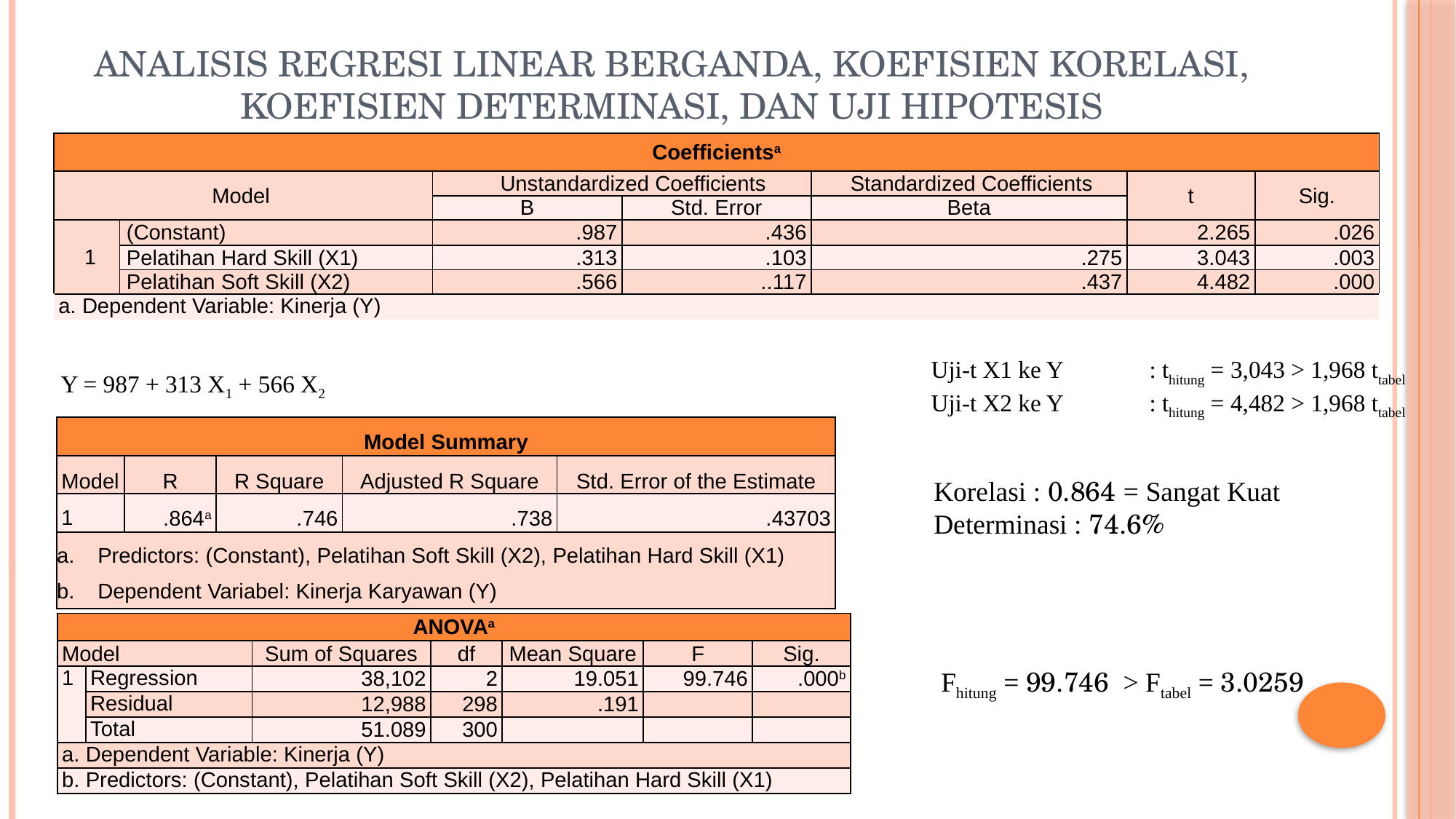

# Analisis Regresi Linear Berganda, Koefisien Korelasi, Koefisien Determinasi, dan Uji Hipotesis
| Coefficientsa |  |  |  |  |  |  |
| --- | --- | --- | --- | --- | --- | --- |
| Model |  | Unstandardized Coefficients |  | Standardized Coefficients | t | Sig. |
|  |  | B | Std. Error | Beta |  |  |
| 1 | (Constant) | .987 | .436 |  | 2.265 | .026 |
|  | Pelatihan Hard Skill (X1) | .313 | .103 | .275 | 3.043 | .003 |
|  | Pelatihan Soft Skill (X2) | .566 | ..117 | .437 | 4.482 | .000 |
| a. Dependent Variable: Kinerja (Y) |  |  |  |  |  |  |
Uji-t X1 ke Y	: thitung = 3,043 > 1,968 ttabel
Uji-t X2 ke Y	: thitung = 4,482 > 1,968 ttabel
Y = 987 + 313 X1 + 566 X2
| Model Summary |  |  |  |  |
| --- | --- | --- | --- | --- |
| Model | R | R Square | Adjusted R Square | Std. Error of the Estimate |
| 1 | .864a | .746 | .738 | .43703 |
| Predictors: (Constant), Pelatihan Soft Skill (X2), Pelatihan Hard Skill (X1) Dependent Variabel: Kinerja Karyawan (Y) |  |  |  |  |
Korelasi : 0.864 = Sangat Kuat
Determinasi : 74.6%
| ANOVAa |  |  |  |  |  |  |
| --- | --- | --- | --- | --- | --- | --- |
| Model |  | Sum of Squares | df | Mean Square | F | Sig. |
| 1 | Regression | 38,102 | 2 | 19.051 | 99.746 | .000b |
|  | Residual | 12,988 | 298 | .191 |  |  |
|  | Total | 51.089 | 300 |  |  |  |
| a. Dependent Variable: Kinerja (Y) |  |  |  |  |  |  |
| b. Predictors: (Constant), Pelatihan Soft Skill (X2), Pelatihan Hard Skill (X1) |  |  |  |  |  |  |
Fhitung = 99.746  > Ftabel = 3.0259